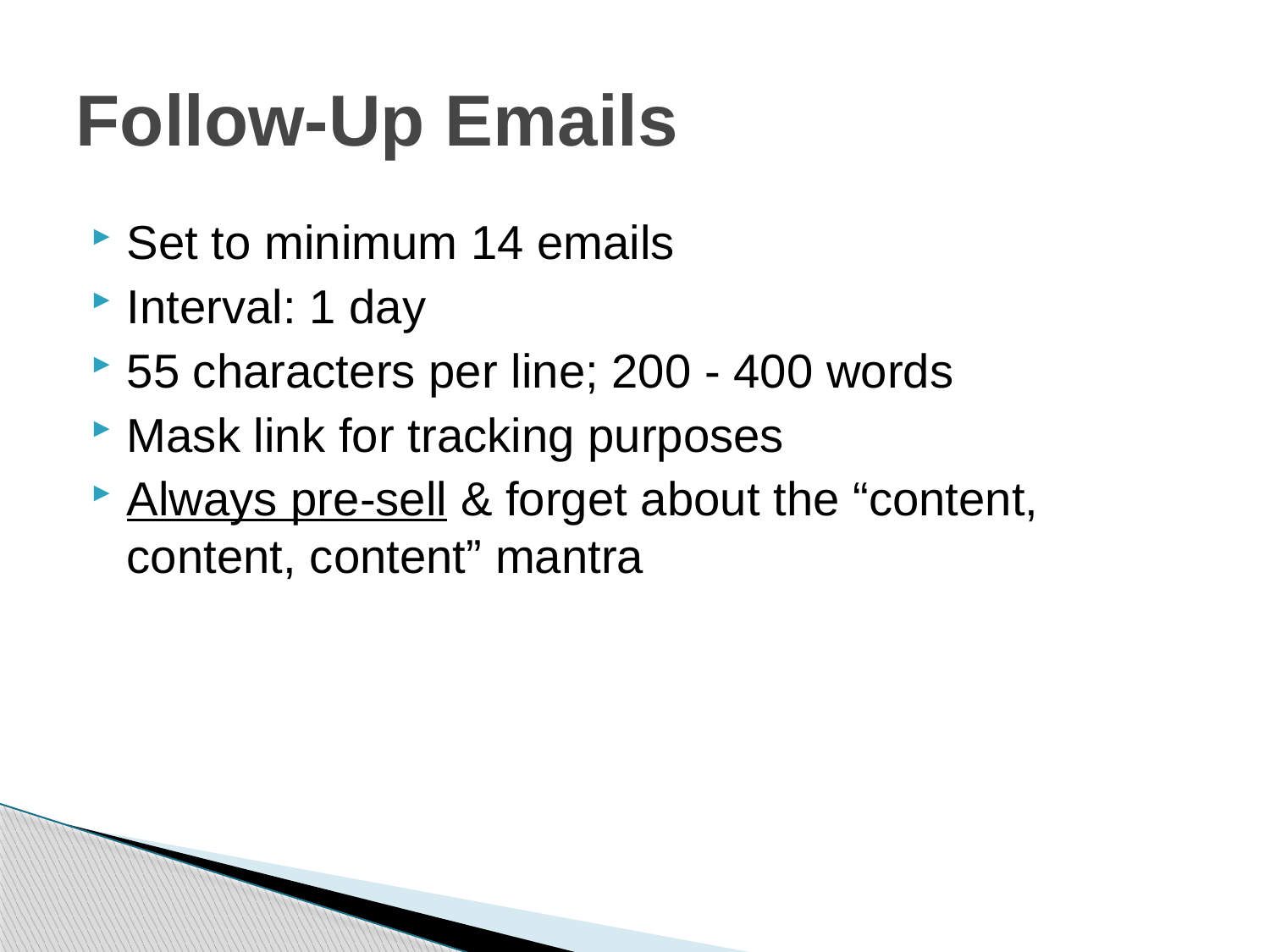

# Follow-Up Emails
Set to minimum 14 emails
Interval: 1 day
55 characters per line; 200 - 400 words
Mask link for tracking purposes
Always pre-sell & forget about the “content, content, content” mantra